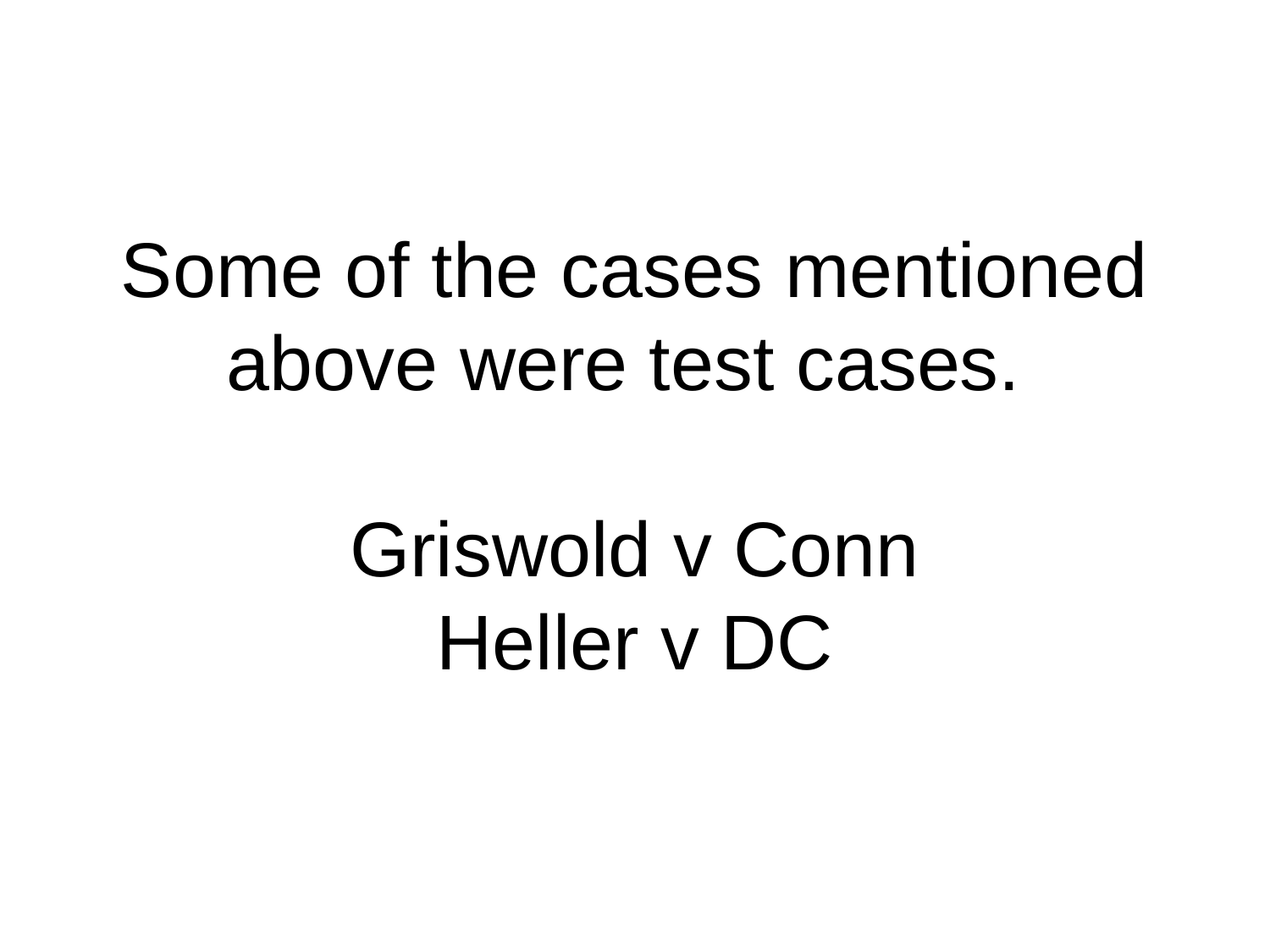

# Some of the cases mentioned above were test cases. Griswold v Conn Heller v DC